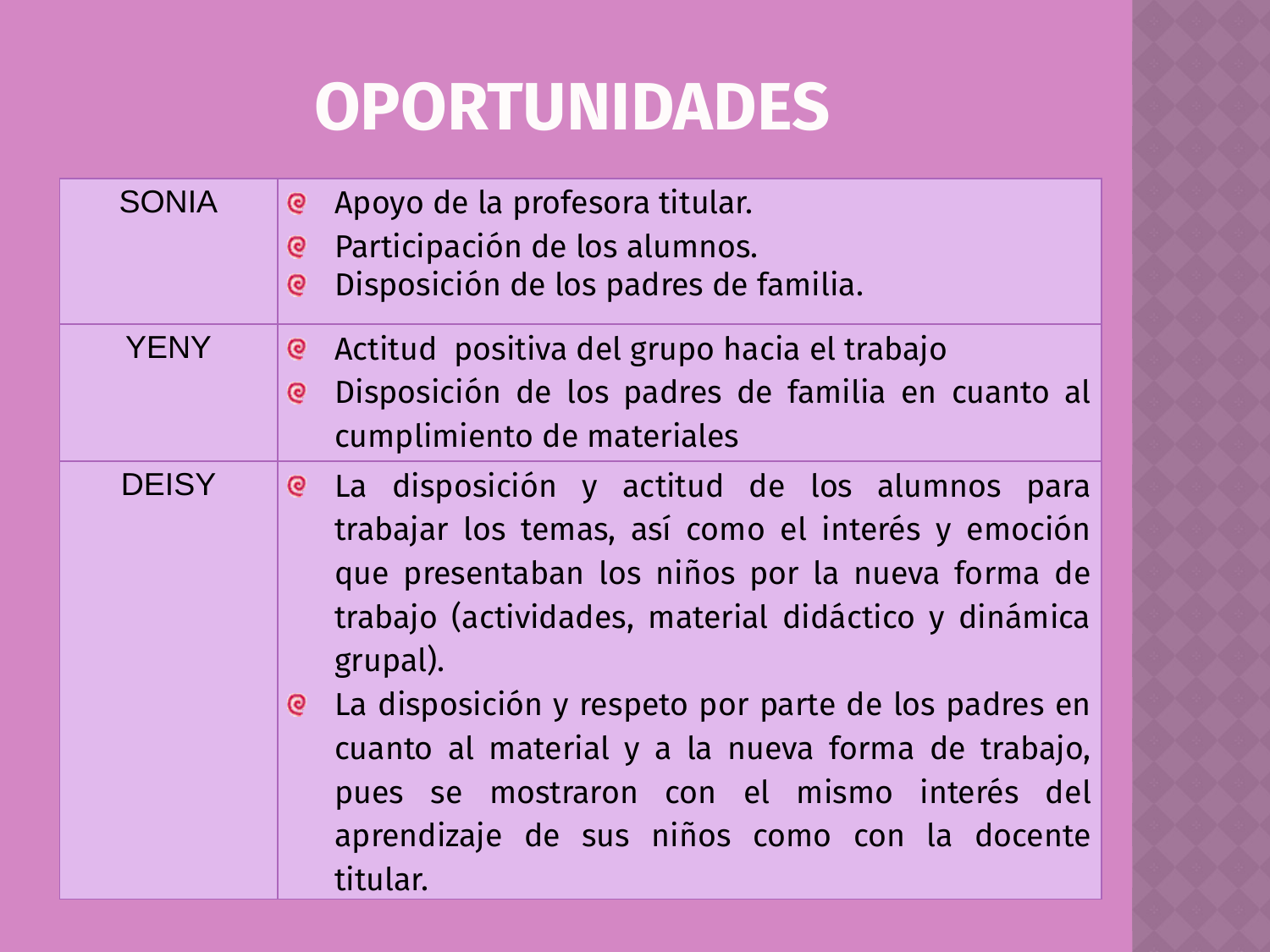

# OPORTUNIDADES
| SONIA | Apoyo de la profesora titular. Participación de los alumnos. Disposición de los padres de familia. |
| --- | --- |
| YENY | Actitud positiva del grupo hacia el trabajo Disposición de los padres de familia en cuanto al cumplimiento de materiales |
| DEISY | La disposición y actitud de los alumnos para trabajar los temas, así como el interés y emoción que presentaban los niños por la nueva forma de trabajo (actividades, material didáctico y dinámica grupal). La disposición y respeto por parte de los padres en cuanto al material y a la nueva forma de trabajo, pues se mostraron con el mismo interés del aprendizaje de sus niños como con la docente titular. |